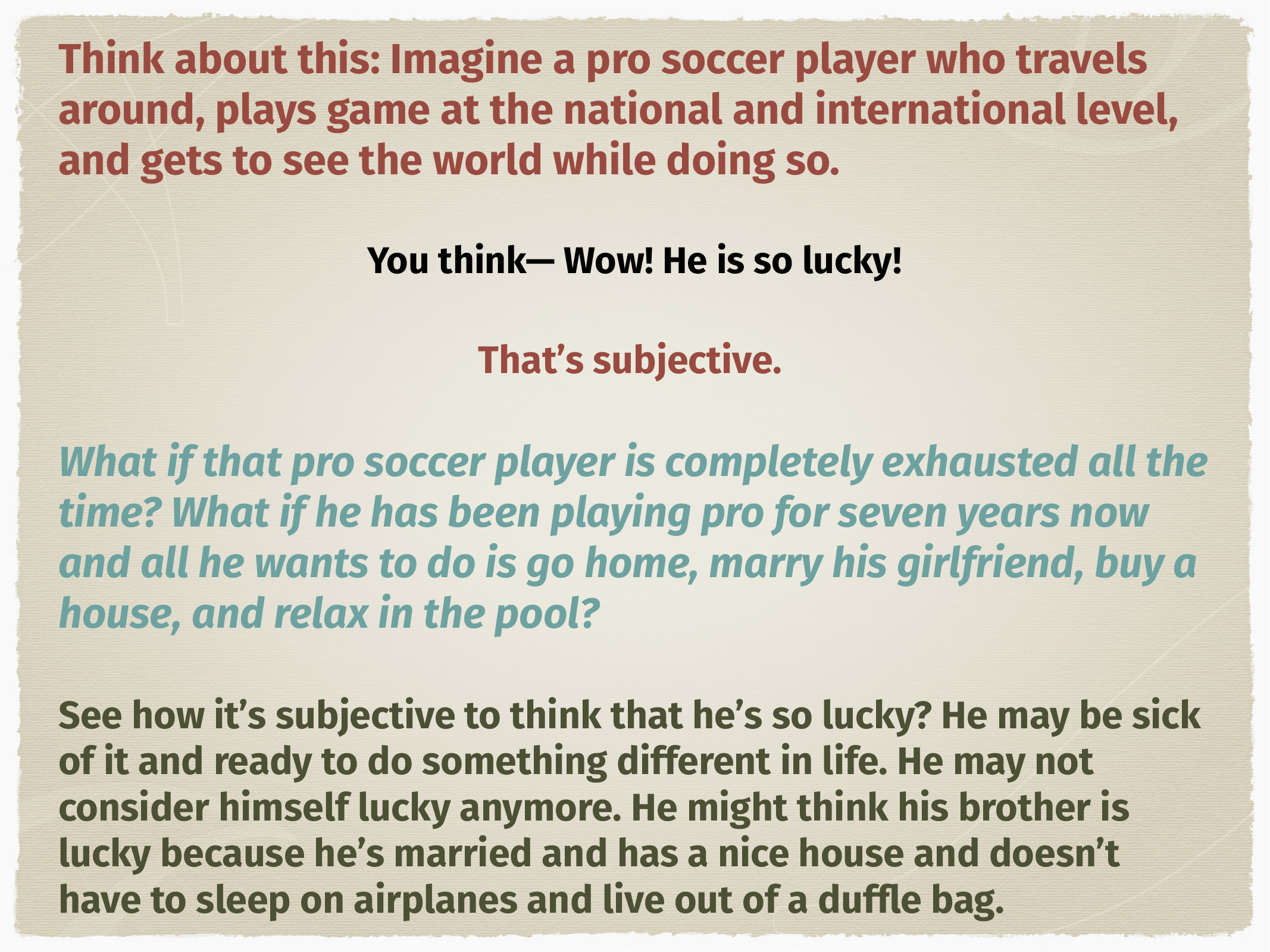

Think about this: Imagine a pro soccer player who travels around, plays game at the national and international level, and gets to see the world while doing so.

You think— Wow! He is so lucky!

That’s subjective.

What if that pro soccer player is completely exhausted all the time? What if he has been playing pro for seven years now and all he wants to do is go home, marry his girlfriend, buy a house, and relax in the pool?

See how it’s subjective to think that he’s so lucky? He may be sick of it and ready to do something different in life. He may not consider himself lucky anymore. He might think his brother is lucky because he’s married and has a nice house and doesn’t have to sleep on airplanes and live out of a duffle bag.